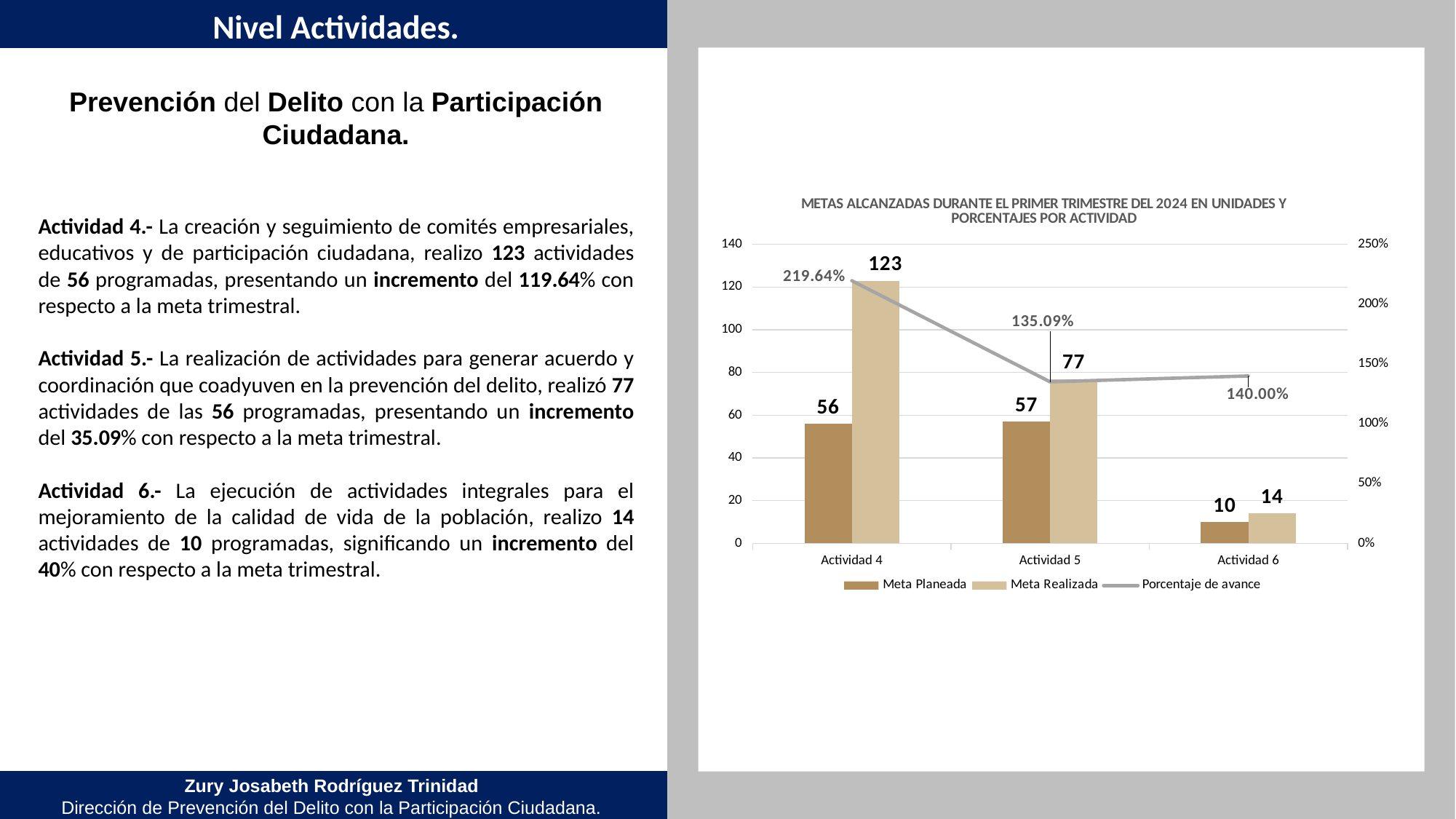

Nivel Actividades.
Prevención del Delito con la Participación Ciudadana.

### Chart: METAS ALCANZADAS DURANTE EL PRIMER TRIMESTRE DEL 2024 EN UNIDADES Y PORCENTAJES POR ACTIVIDAD

| Category | Meta Planeada | Meta Realizada |  |
|---|---|---|---|
| Actividad 4 | 56.0 | 123.0 | 2.1964285714285716 |
| Actividad 5 | 57.0 | 77.0 | 1.3508771929824561 |
| Actividad 6 | 10.0 | 14.0 | 1.4 |
Actividad 4.- La creación y seguimiento de comités empresariales, educativos y de participación ciudadana, realizo 123 actividades de 56 programadas, presentando un incremento del 119.64% con respecto a la meta trimestral.

Actividad 5.- La realización de actividades para generar acuerdo y coordinación que coadyuven en la prevención del delito, realizó 77 actividades de las 56 programadas, presentando un incremento del 35.09% con respecto a la meta trimestral.

Actividad 6.- La ejecución de actividades integrales para el mejoramiento de la calidad de vida de la población, realizo 14 actividades de 10 programadas, significando un incremento del 40% con respecto a la meta trimestral.
Zury Josabeth Rodríguez Trinidad
Dirección de Prevención del Delito con la Participación Ciudadana.